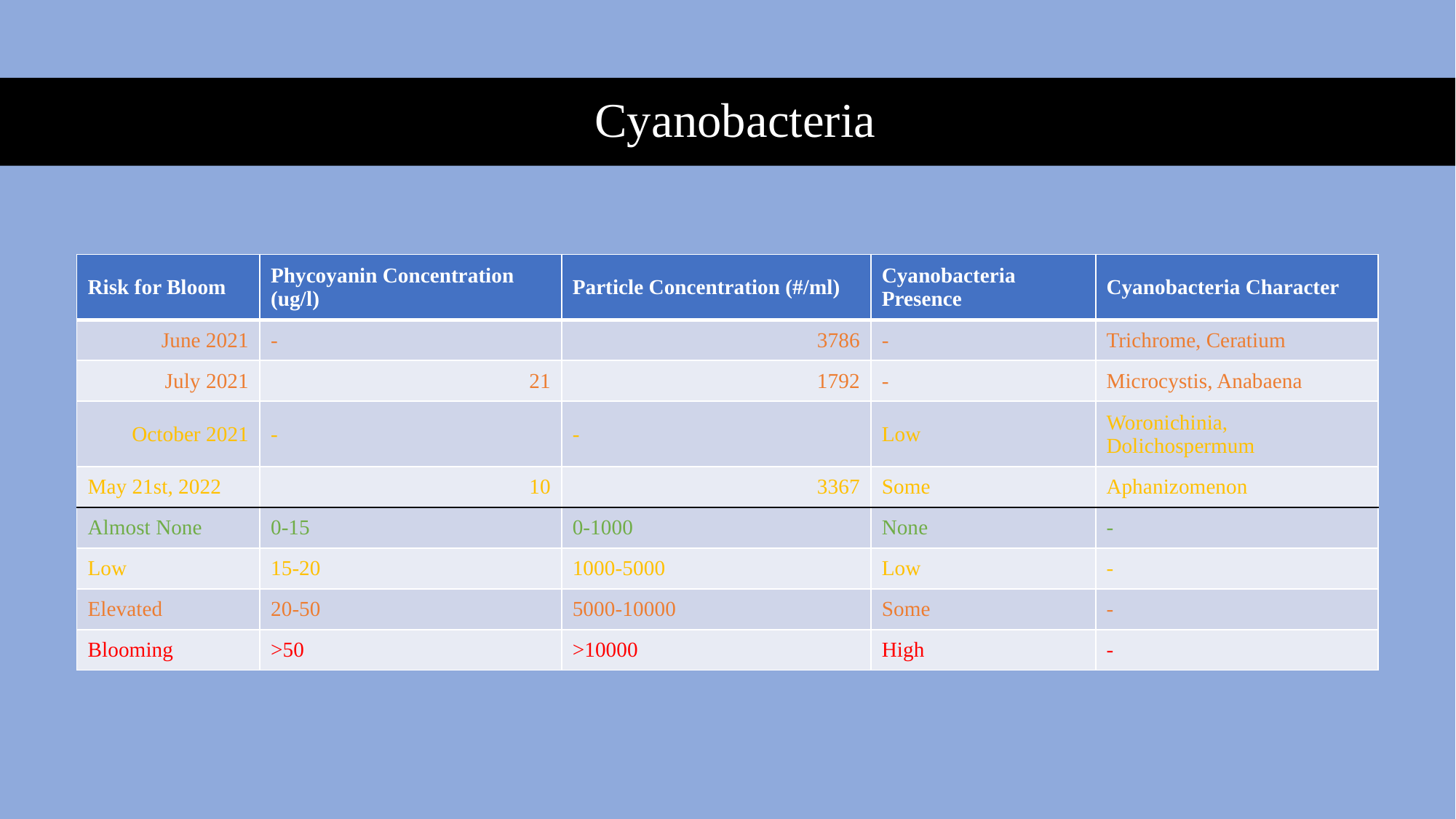

# Cyanobacteria

| Risk for Bloom | Phycoyanin Concentration (ug/l) | Particle Concentration (#/ml) | Cyanobacteria Presence | Cyanobacteria Character |
| --- | --- | --- | --- | --- |
| June 2021 | - | 3786 | - | Trichrome, Ceratium |
| July 2021 | 21 | 1792 | - | Microcystis, Anabaena |
| October 2021 | - | - | Low | Woronichinia, Dolichospermum |
| May 21st, 2022 | 10 | 3367 | Some | Aphanizomenon |
| Almost None | 0-15 | 0-1000 | None | - |
| Low | 15-20 | 1000-5000 | Low | - |
| Elevated | 20-50 | 5000-10000 | Some | - |
| Blooming | >50 | >10000 | High | - |